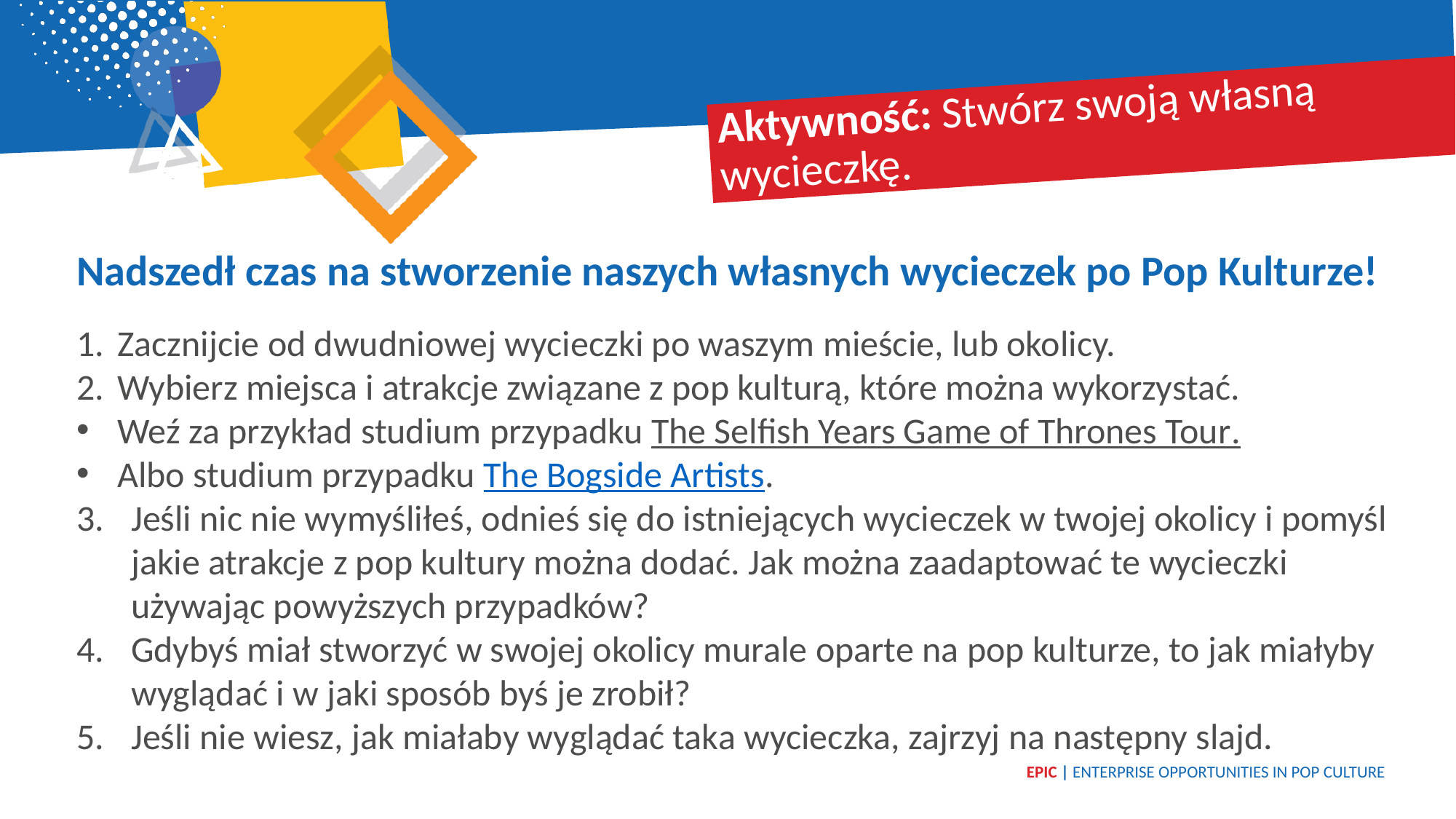

Aktywność: Stwórz swoją własną wycieczkę.

Nadszedł czas na stworzenie naszych własnych wycieczek po Pop Kulturze!

Zacznijcie od dwudniowej wycieczki po waszym mieście, lub okolicy.
Wybierz miejsca i atrakcje związane z pop kulturą, które można wykorzystać.
Weź za przykład studium przypadku The Selfish Years Game of Thrones Tour.
Albo studium przypadku The Bogside Artists.
Jeśli nic nie wymyśliłeś, odnieś się do istniejących wycieczek w twojej okolicy i pomyśl jakie atrakcje z pop kultury można dodać. Jak można zaadaptować te wycieczki używając powyższych przypadków?
Gdybyś miał stworzyć w swojej okolicy murale oparte na pop kulturze, to jak miałyby wyglądać i w jaki sposób byś je zrobił?
Jeśli nie wiesz, jak miałaby wyglądać taka wycieczka, zajrzyj na następny slajd.